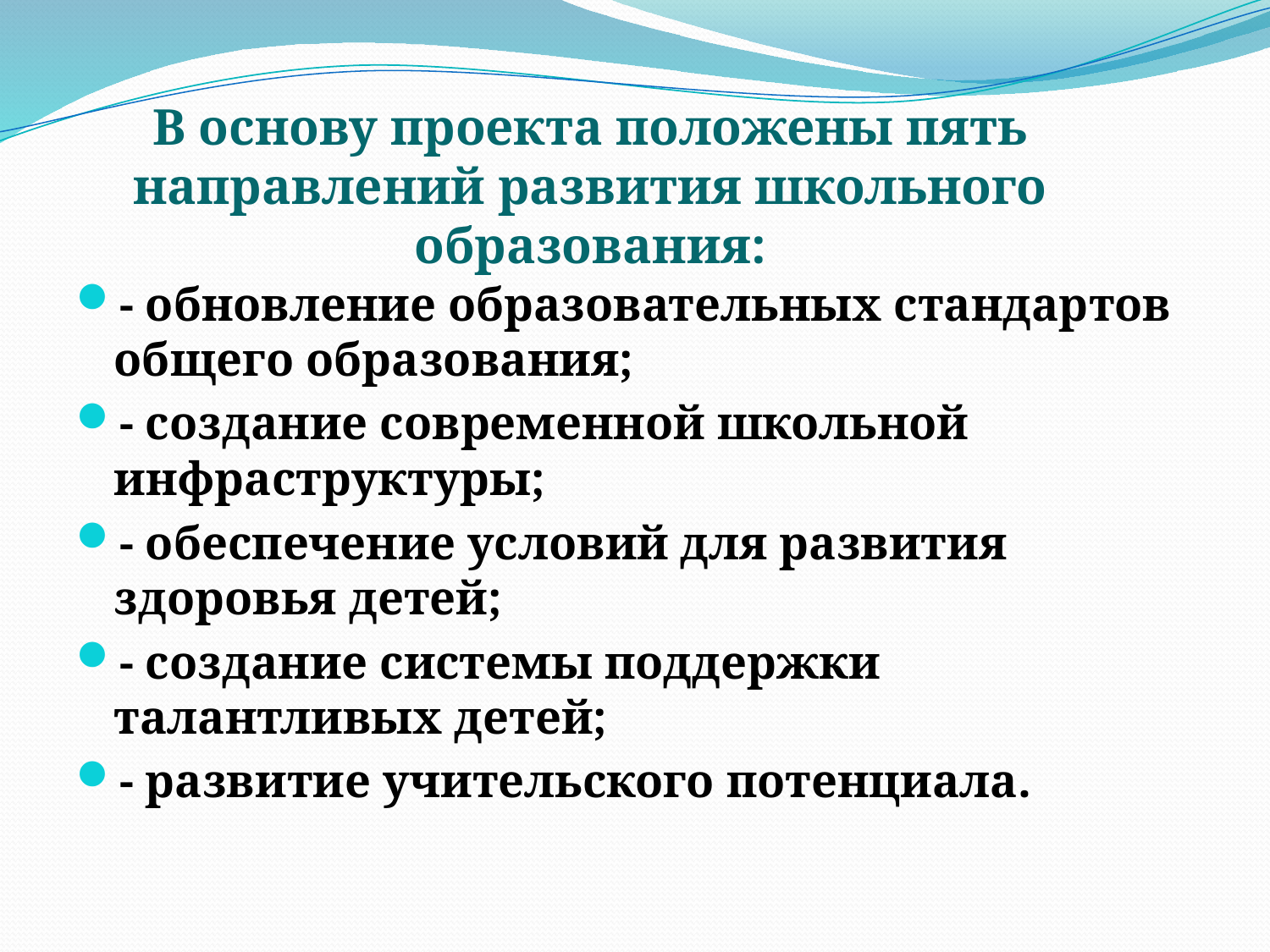

В основу проекта положены пять направлений развития школьного образования:
- обновление образовательных стандартов общего образования;
- создание современной школьной инфраструктуры;
- обеспечение условий для развития здоровья детей;
- создание системы поддержки талантливых детей;
- развитие учительского потенциала.